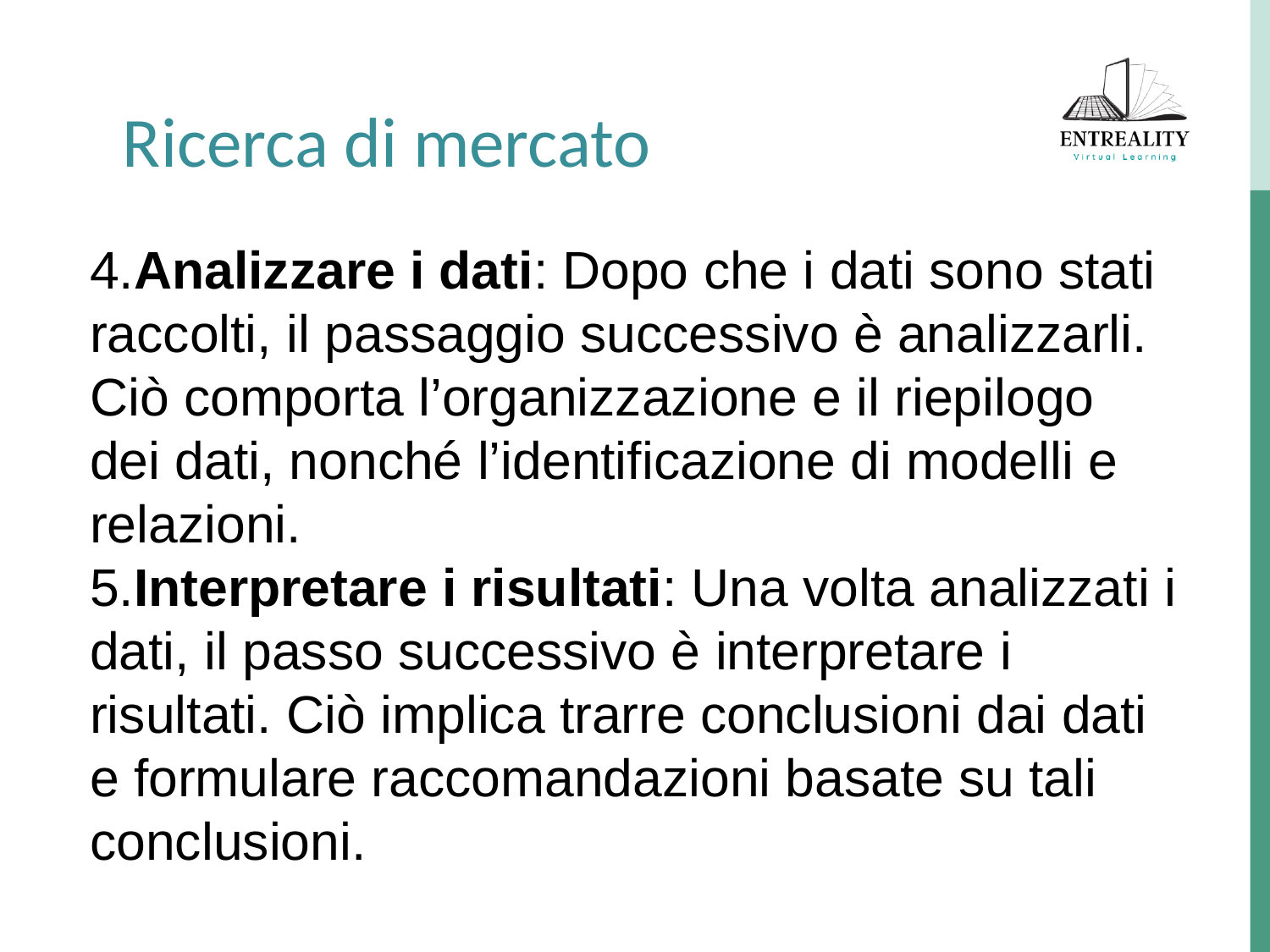

Ricerca di mercato
4.Analizzare i dati: Dopo che i dati sono stati raccolti, il passaggio successivo è analizzarli. Ciò comporta l’organizzazione e il riepilogo dei dati, nonché l’identificazione di modelli e relazioni.
5.Interpretare i risultati: Una volta analizzati i dati, il passo successivo è interpretare i risultati. Ciò implica trarre conclusioni dai dati e formulare raccomandazioni basate su tali conclusioni.